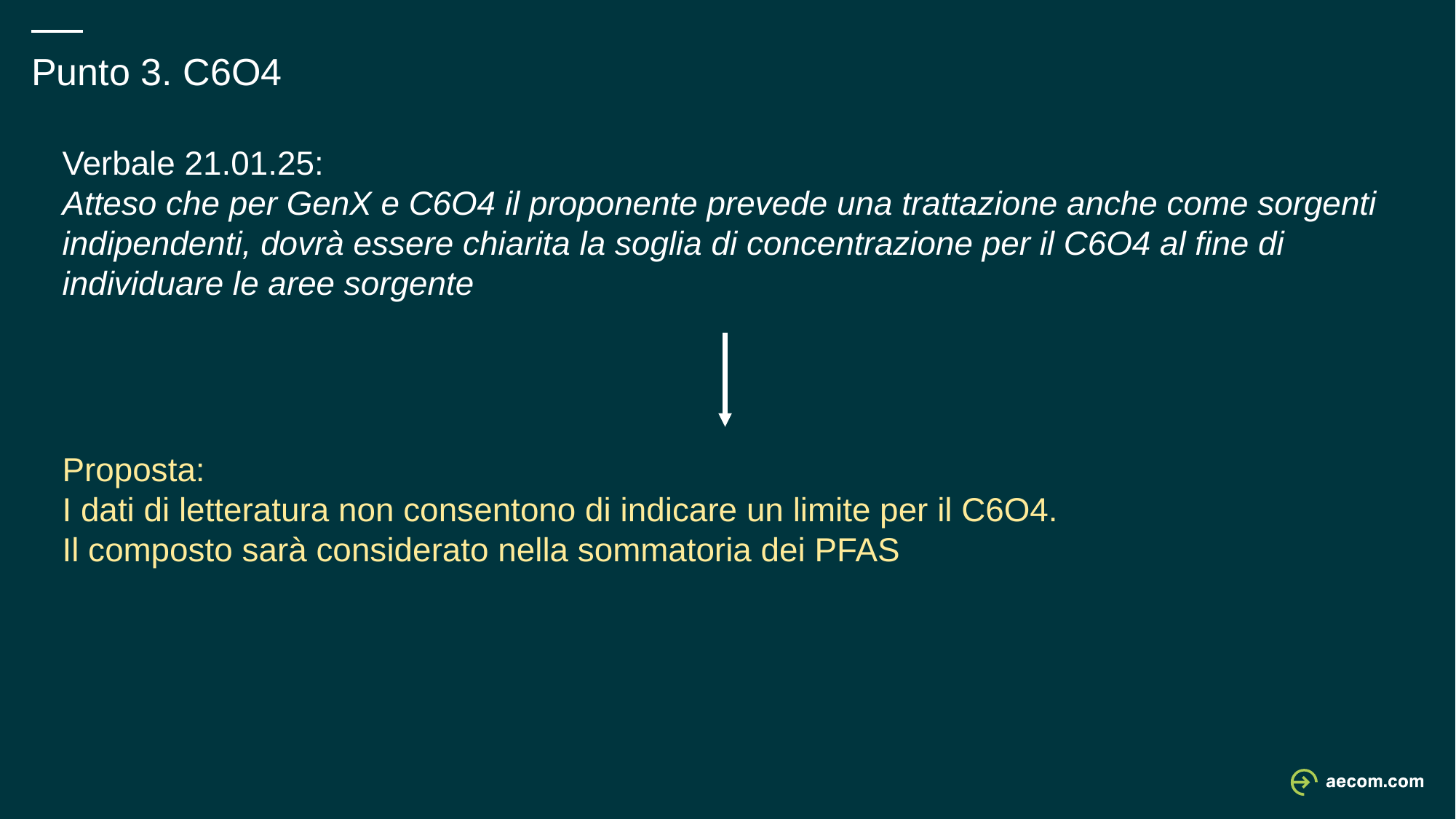

Punto 3. C6O4
Verbale 21.01.25:
Atteso che per GenX e C6O4 il proponente prevede una trattazione anche come sorgenti indipendenti, dovrà essere chiarita la soglia di concentrazione per il C6O4 al fine di individuare le aree sorgente
Proposta:
I dati di letteratura non consentono di indicare un limite per il C6O4.
Il composto sarà considerato nella sommatoria dei PFAS